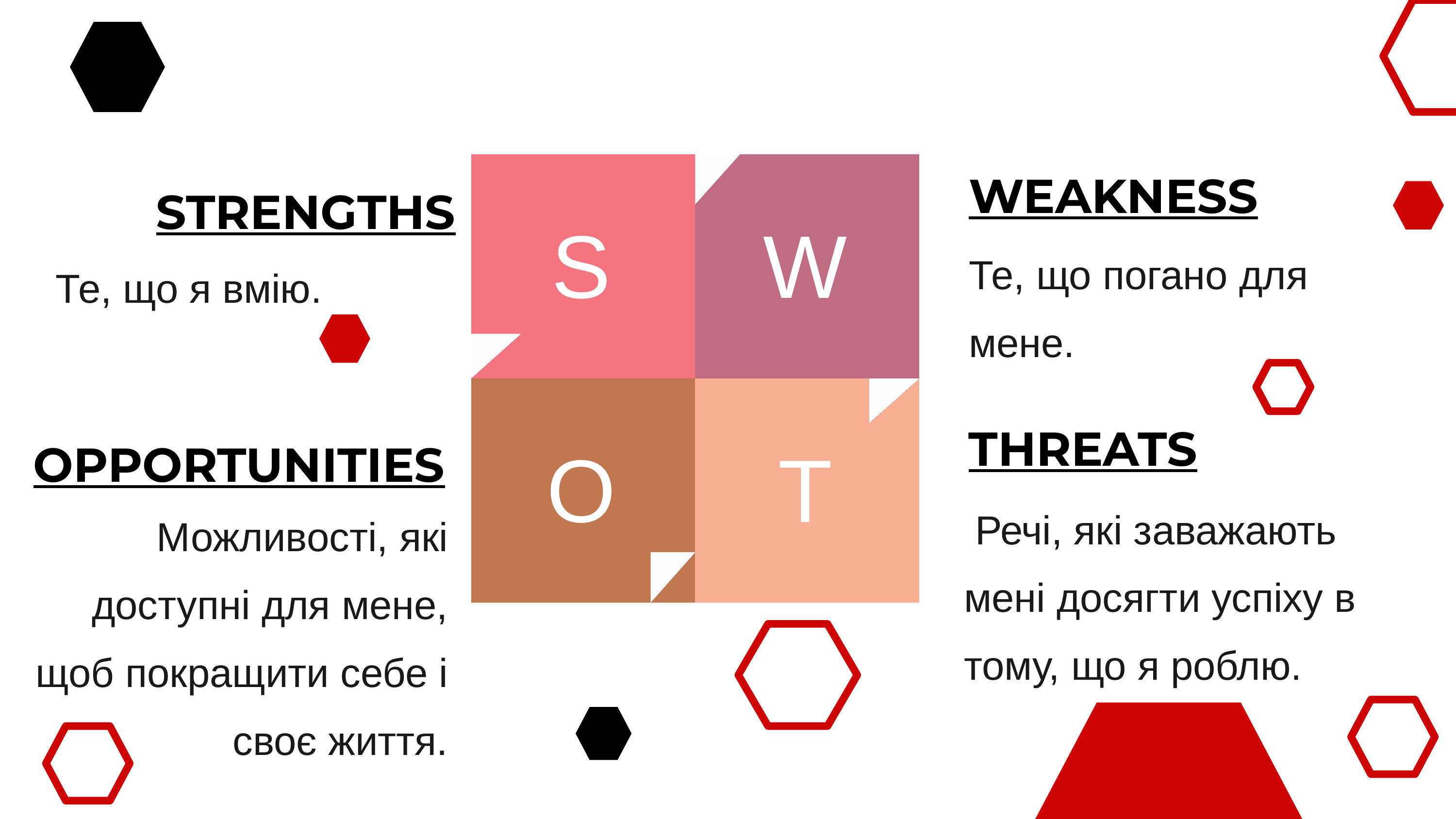

S

W

WEAKNESS
STRENGTHS

Те, що погано для мене.
Те, що я вмію.

O

T

THREATS
OPPORTUNITIES
 Речі, які заважають мені досягти успіху в тому, що я роблю.

 Можливості, які доступні для мене, щоб покращити себе і своє життя.